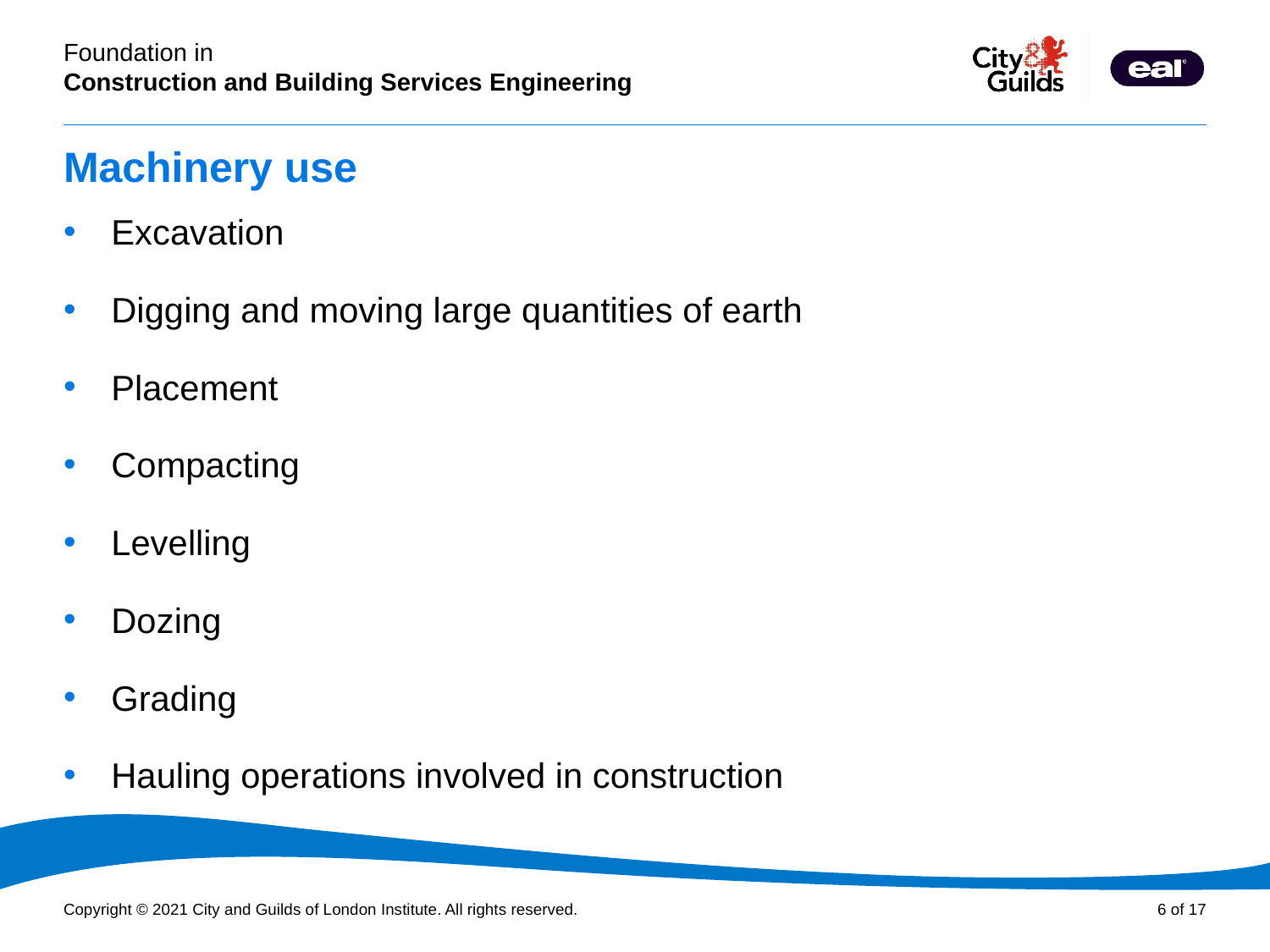

# Machinery use
Excavation
Digging and moving large quantities of earth
Placement
Compacting
Levelling
Dozing
Grading
Hauling operations involved in construction